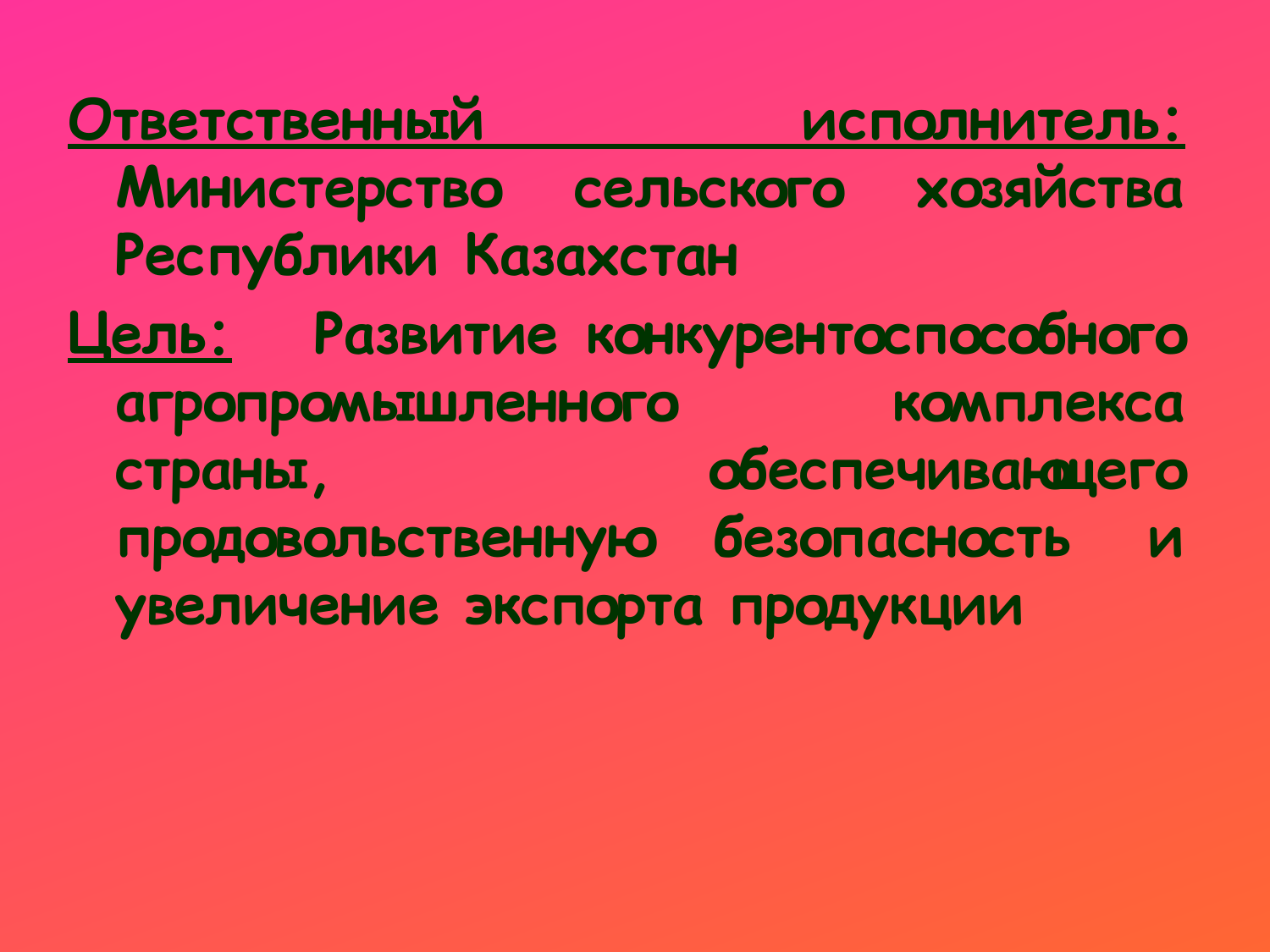

Ответственный исполнитель: Министерство сельского хозяйства Республики Казахстан
Цель:   Развитие конкурентоспособного агропромышленного комплекса страны, обеспечивающего продовольственную безопасность и увеличение экспорта продукции